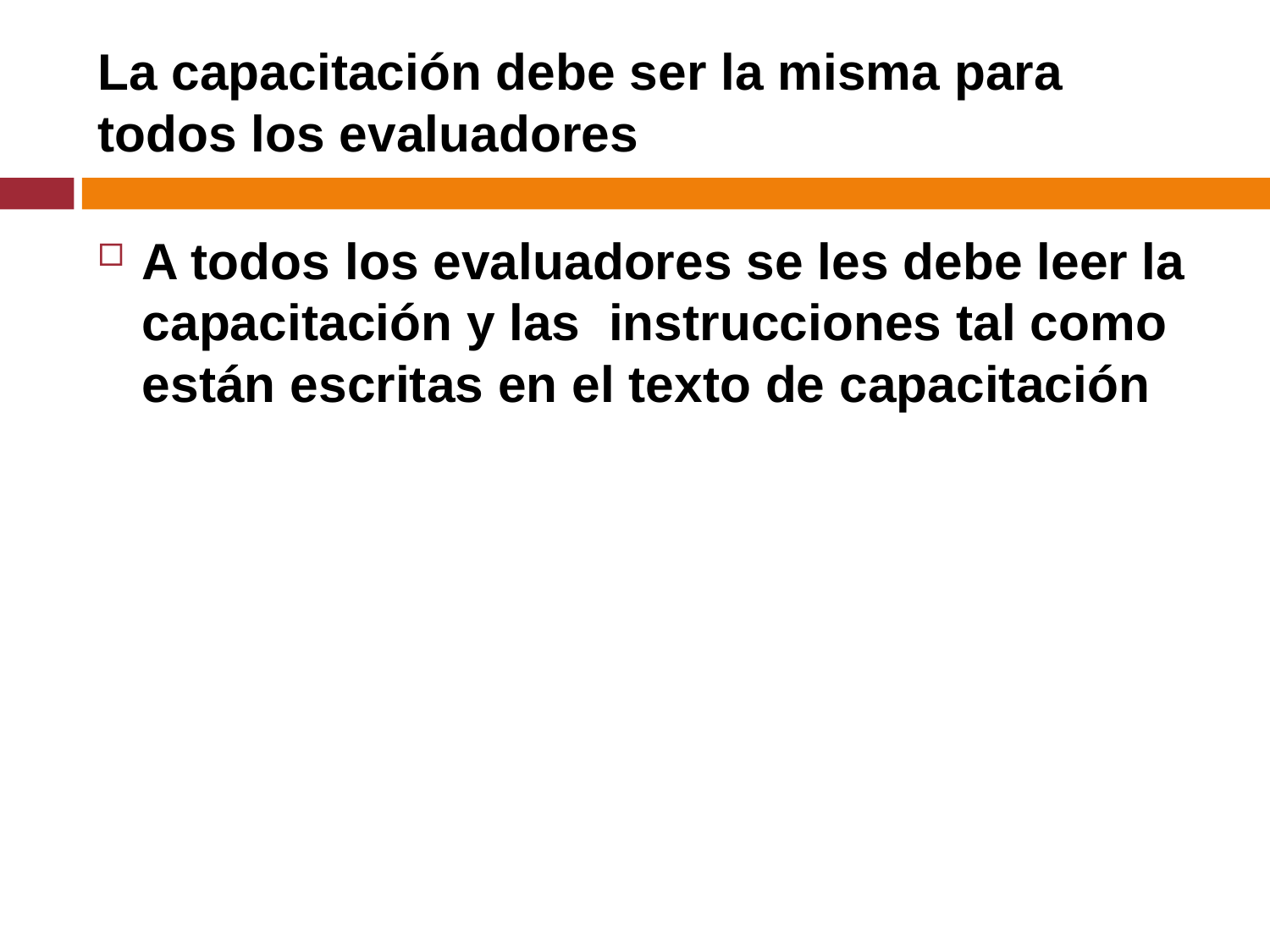

# La capacitación debe ser la misma para todos los evaluadores
A todos los evaluadores se les debe leer la capacitación y las  instrucciones tal como están escritas en el texto de capacitación